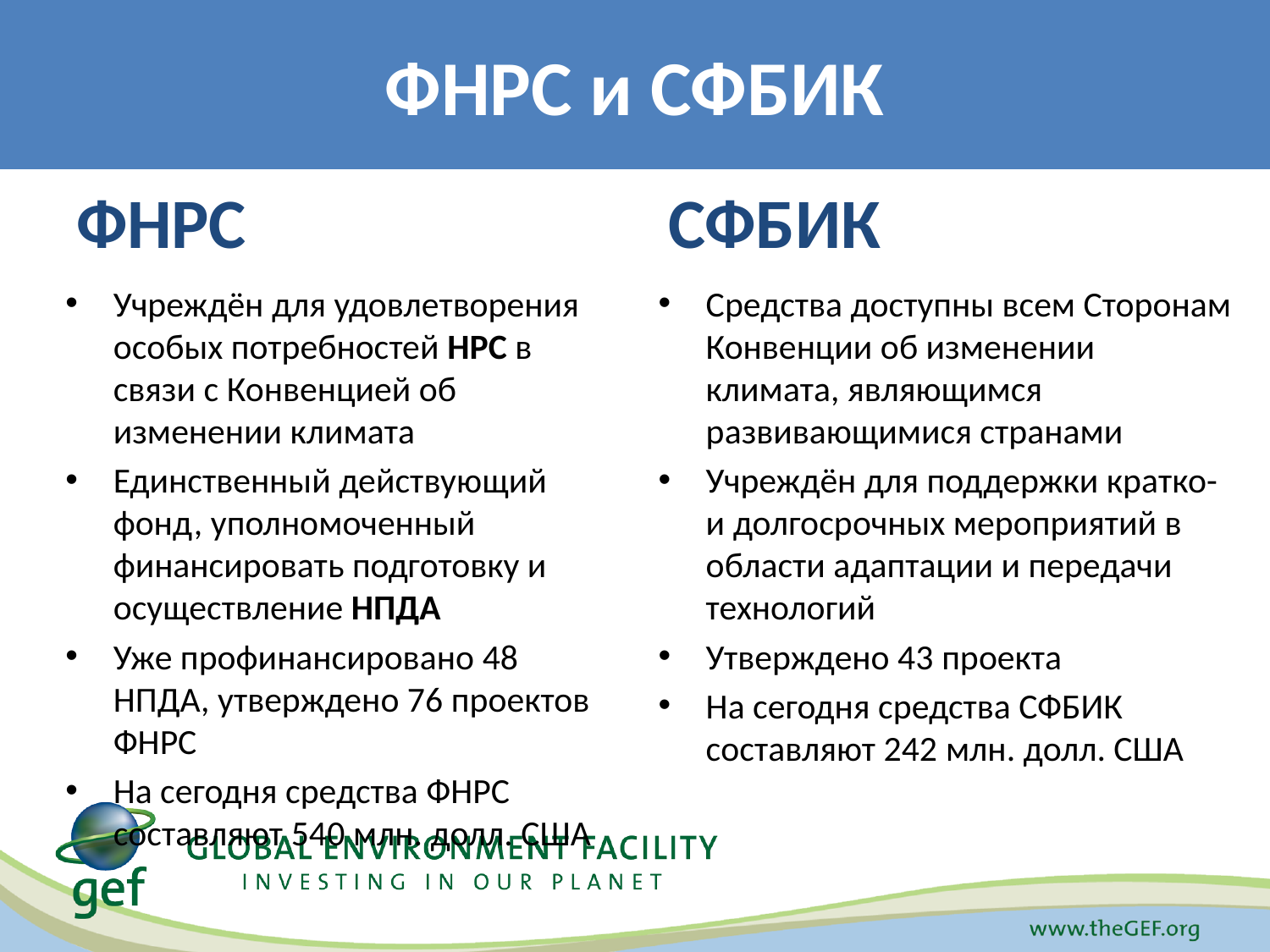

ФНРС и СФБИК
ФНРС
СФБИК
Учреждён для удовлетворения особых потребностей НРС в связи с Конвенцией об изменении климата
Единственный действующий фонд, уполномоченный финансировать подготовку и осуществление НПДА
Уже профинансировано 48 НПДА, утверждено 76 проектов ФНРС
На сегодня средства ФНРС составляют 540 млн. долл. США

Средства доступны всем Сторонам Конвенции об изменении климата, являющимся развивающимися странами
Учреждён для поддержки кратко- и долгосрочных мероприятий в области адаптации и передачи технологий
Утверждено 43 проекта
На сегодня средства СФБИК составляют 242 млн. долл. США